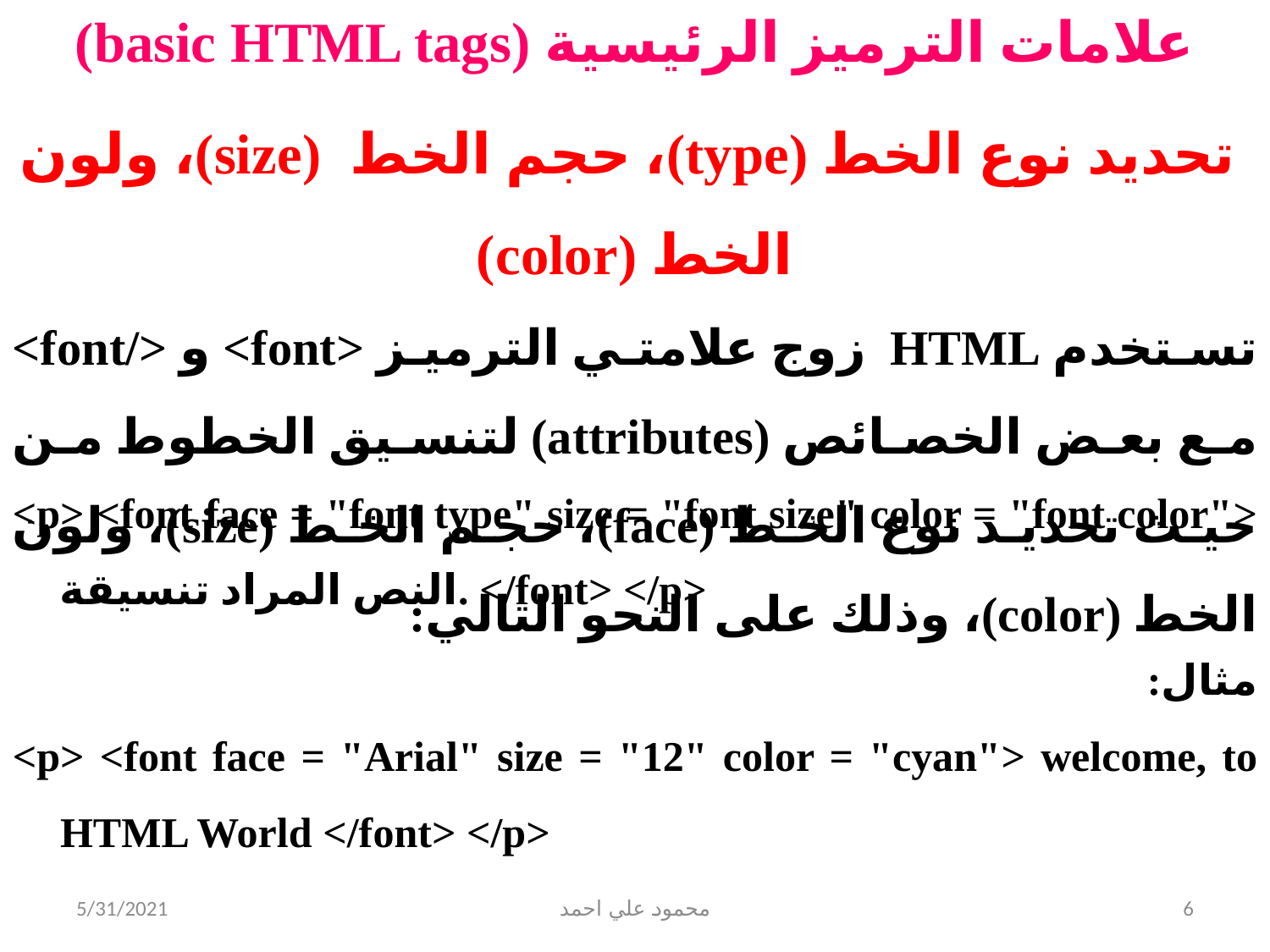

علامات الترميز الرئيسية (basic HTML tags)

 تحديد نوع الخط (type)، حجم الخط  (size)، ولون الخط (color)
تستخدم HTML  زوج علامتي الترميز <font> و </font> مع بعض الخصائص (attributes) لتنسيق الخطوط من حيث تحديد نوع الخط (face)، حجم الخط (size)، ولون الخط (color)، وذلك على النحو التالي:
<p> <font face = "font type" size = "font size" color = "font color"> النص المراد تنسيقة. </font> </p>
مثال:
<p> <font face = "Arial" size = "12" color = "cyan"> welcome, to HTML World </font> </p>
5/31/2021
محمود علي احمد
6